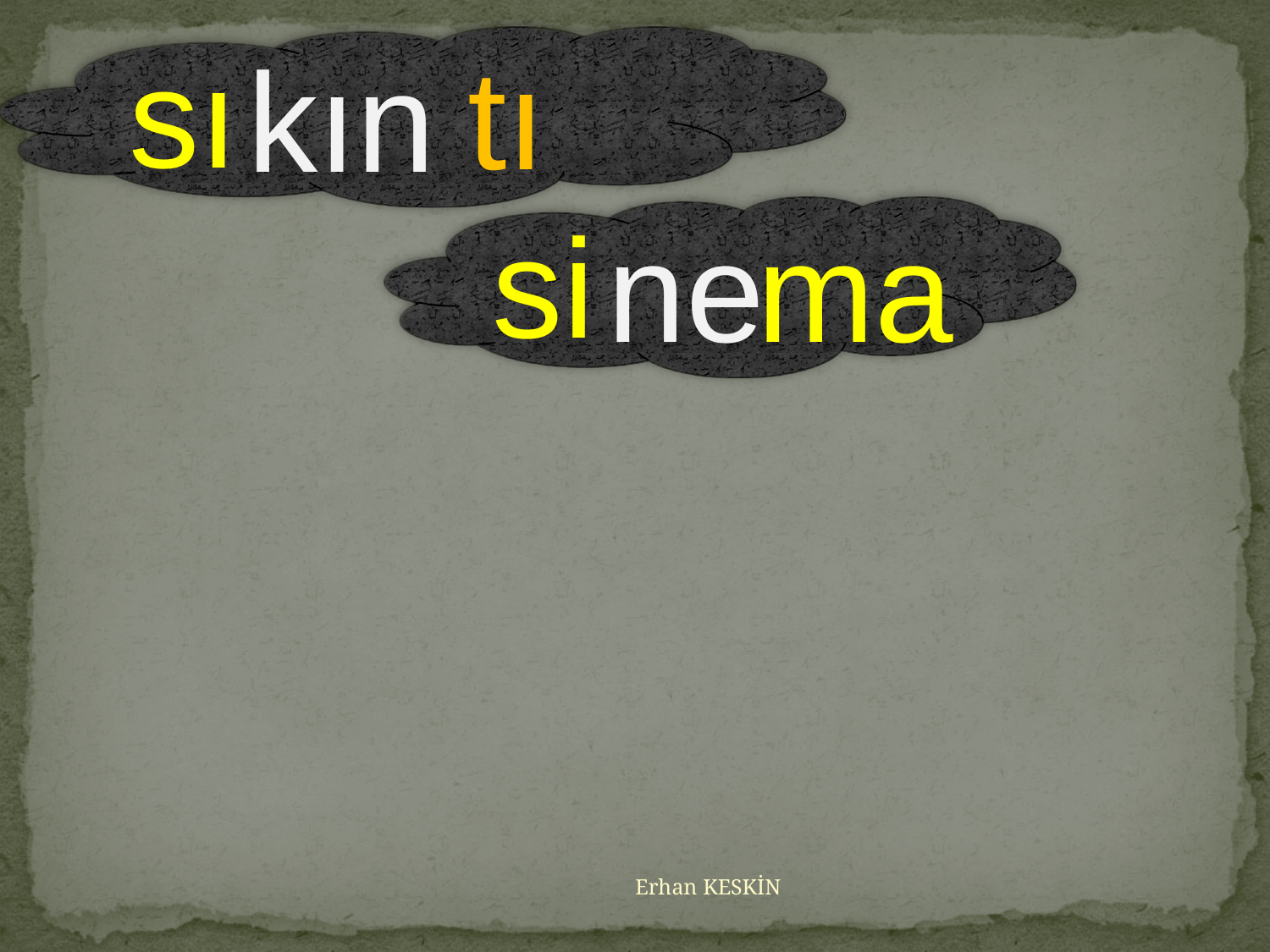

sı
kın
tı
si
ne
ma

Erhan KESKİN